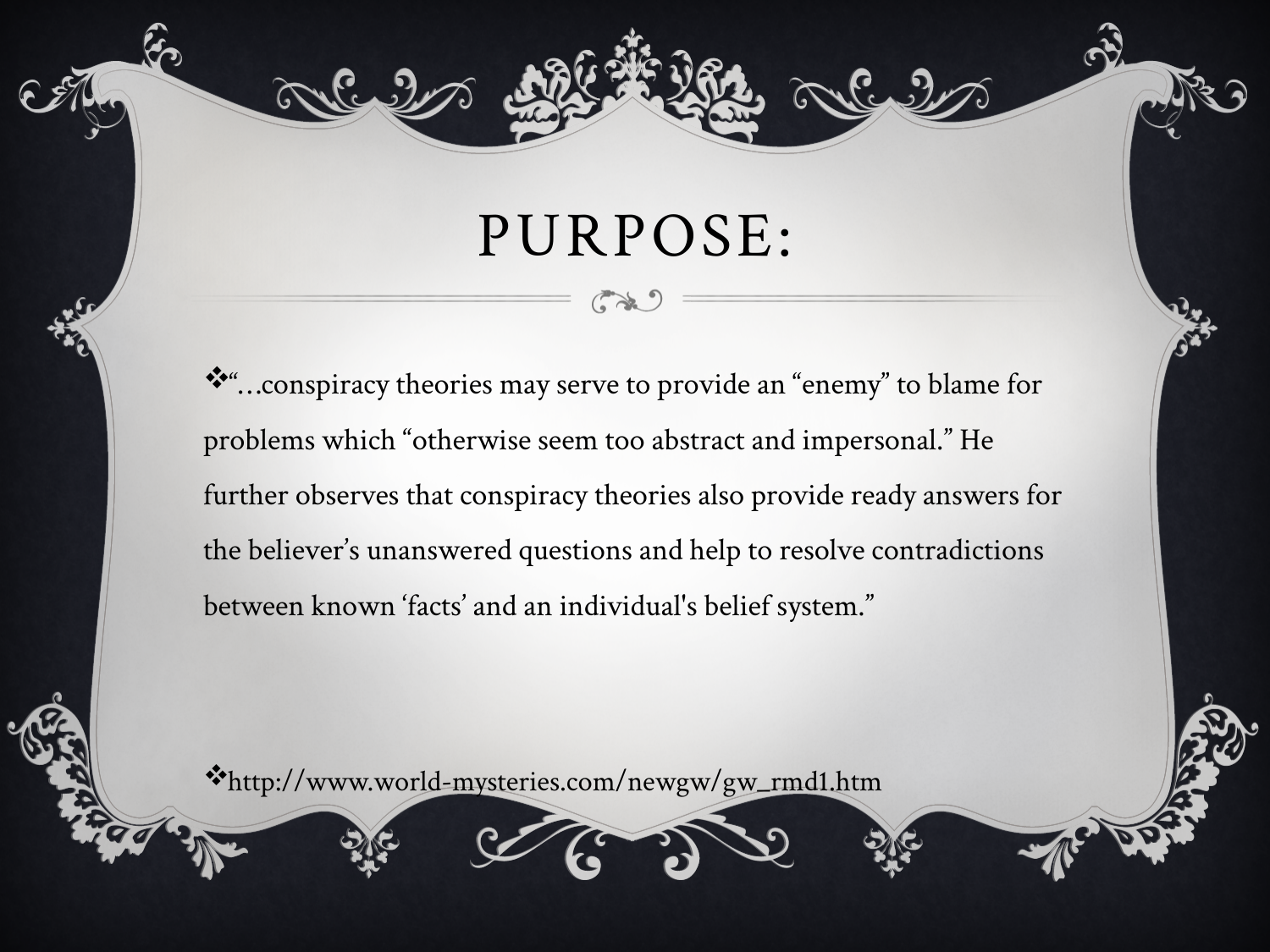

# Purpose:
“…conspiracy theories may serve to provide an “enemy” to blame for problems which “otherwise seem too abstract and impersonal.” He further observes that conspiracy theories also provide ready answers for the believer’s unanswered questions and help to resolve contradictions between known ‘facts’ and an individual's belief system.”

http://www.world-mysteries.com/newgw/gw_rmd1.htm